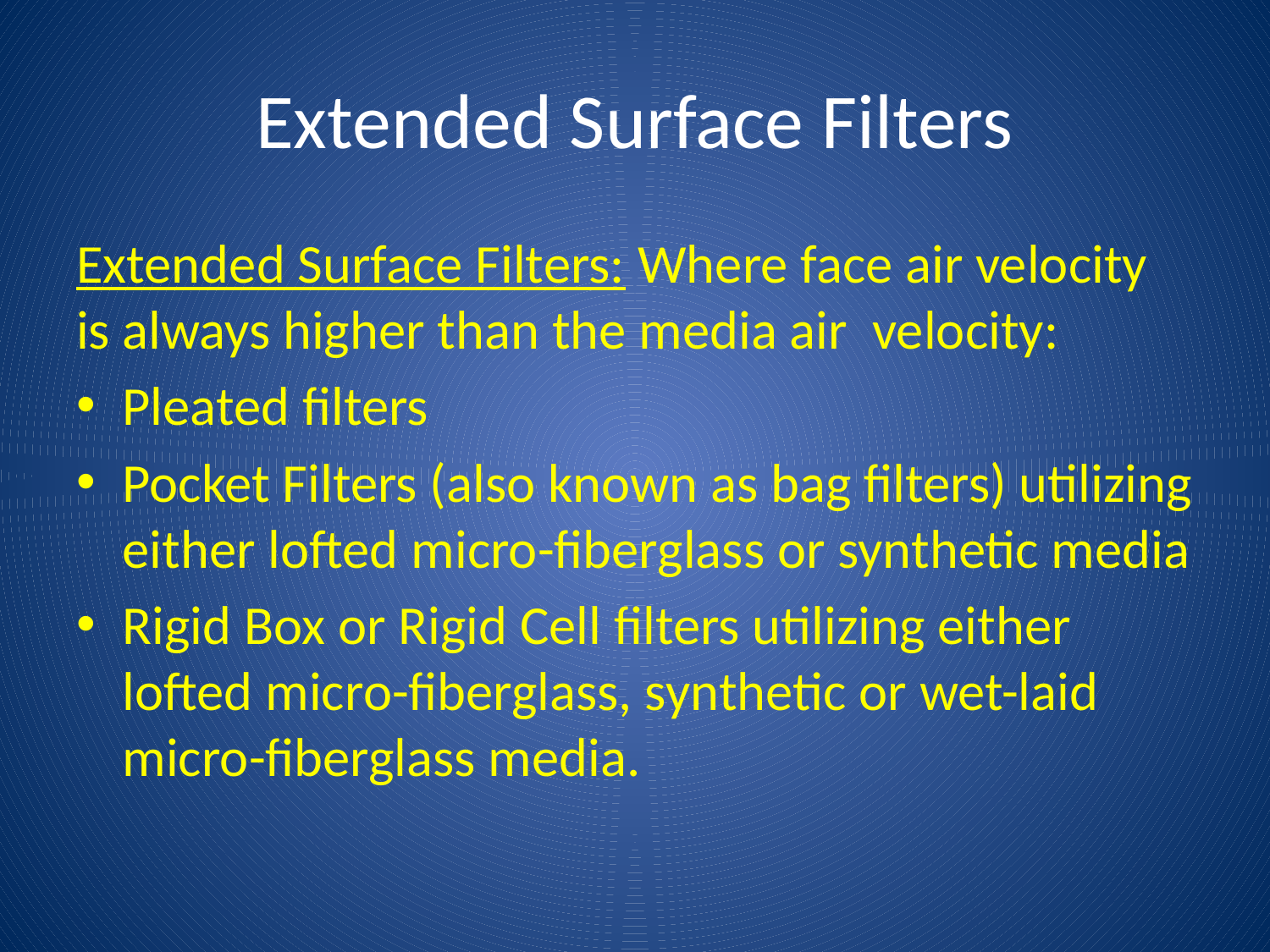

# Extended Surface Filters
Extended Surface Filters: Where face air velocity is always higher than the media air  velocity:
Pleated filters
Pocket Filters (also known as bag filters) utilizing either lofted micro-fiberglass or synthetic media
Rigid Box or Rigid Cell filters utilizing either lofted micro-fiberglass, synthetic or wet-laid 	micro-fiberglass media.